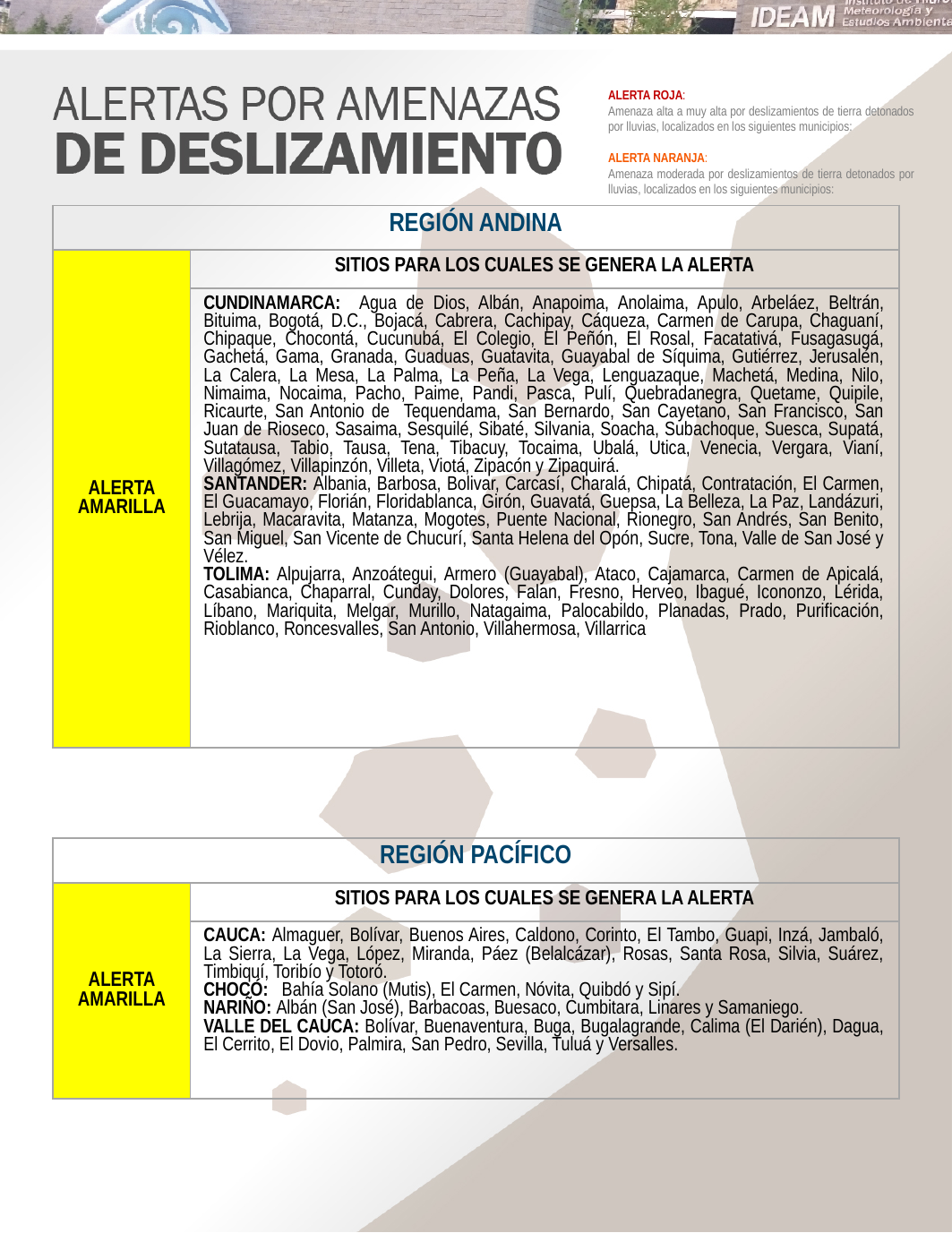

ALERTA ROJA:
Amenaza alta a muy alta por deslizamientos de tierra detonados por lluvias, localizados en los siguientes municipios:

ALERTA NARANJA:
Amenaza moderada por deslizamientos de tierra detonados por lluvias, localizados en los siguientes municipios:
| REGIÓN ANDINA |  |
| --- | --- |
| ALERTA AMARILLA | SITIOS PARA LOS CUALES SE GENERA LA ALERTA |
|  | CUNDINAMARCA: Agua de Dios, Albán, Anapoima, Anolaima, Apulo, Arbeláez, Beltrán, Bituima, Bogotá, D.C., Bojacá, Cabrera, Cachipay, Cáqueza, Carmen de Carupa, Chaguaní, Chipaque, Chocontá, Cucunubá, El Colegio, El Peñón, El Rosal, Facatativá, Fusagasugá, Gachetá, Gama, Granada, Guaduas, Guatavita, Guayabal de Síquima, Gutiérrez, Jerusalén, La Calera, La Mesa, La Palma, La Peña, La Vega, Lenguazaque, Machetá, Medina, Nilo, Nimaima, Nocaima, Pacho, Paime, Pandi, Pasca, Pulí, Quebradanegra, Quetame, Quipile, Ricaurte, San Antonio de Tequendama, San Bernardo, San Cayetano, San Francisco, San Juan de Rioseco, Sasaima, Sesquilé, Sibaté, Silvania, Soacha, Subachoque, Suesca, Supatá, Sutatausa, Tabio, Tausa, Tena, Tibacuy, Tocaima, Ubalá, Utica, Venecia, Vergara, Vianí, Villagómez, Villapinzón, Villeta, Viotá, Zipacón y Zipaquirá. SANTANDER: Albania, Barbosa, Bolivar, Carcasí, Charalá, Chipatá, Contratación, El Carmen, El Guacamayo, Florián, Floridablanca, Girón, Guavatá, Guepsa, La Belleza, La Paz, Landázuri, Lebrija, Macaravita, Matanza, Mogotes, Puente Nacional, Rionegro, San Andrés, San Benito, San Miguel, San Vicente de Chucurí, Santa Helena del Opón, Sucre, Tona, Valle de San José y Vélez. TOLIMA: Alpujarra, Anzoátegui, Armero (Guayabal), Ataco, Cajamarca, Carmen de Apicalá, Casabianca, Chaparral, Cunday, Dolores, Falan, Fresno, Herveo, Ibagué, Icononzo, Lérida, Líbano, Mariquita, Melgar, Murillo, Natagaima, Palocabildo, Planadas, Prado, Purificación, Rioblanco, Roncesvalles, San Antonio, Villahermosa, Villarrica |
| REGIÓN PACÍFICO |  |
| --- | --- |
| ALERTA AMARILLA | SITIOS PARA LOS CUALES SE GENERA LA ALERTA |
|  | CAUCA: Almaguer, Bolívar, Buenos Aires, Caldono, Corinto, El Tambo, Guapi, Inzá, Jambaló, La Sierra, La Vega, López, Miranda, Páez (Belalcázar), Rosas, Santa Rosa, Silvia, Suárez, Timbiquí, Toribío y Totoró. CHOCÓ: Bahía Solano (Mutis), El Carmen, Nóvita, Quibdó y Sipí. NARIÑO: Albán (San José), Barbacoas, Buesaco, Cumbitara, Linares y Samaniego. VALLE DEL CAUCA: Bolívar, Buenaventura, Buga, Bugalagrande, Calima (El Darién), Dagua, El Cerrito, El Dovio, Palmira, San Pedro, Sevilla, Tuluá y Versalles. |